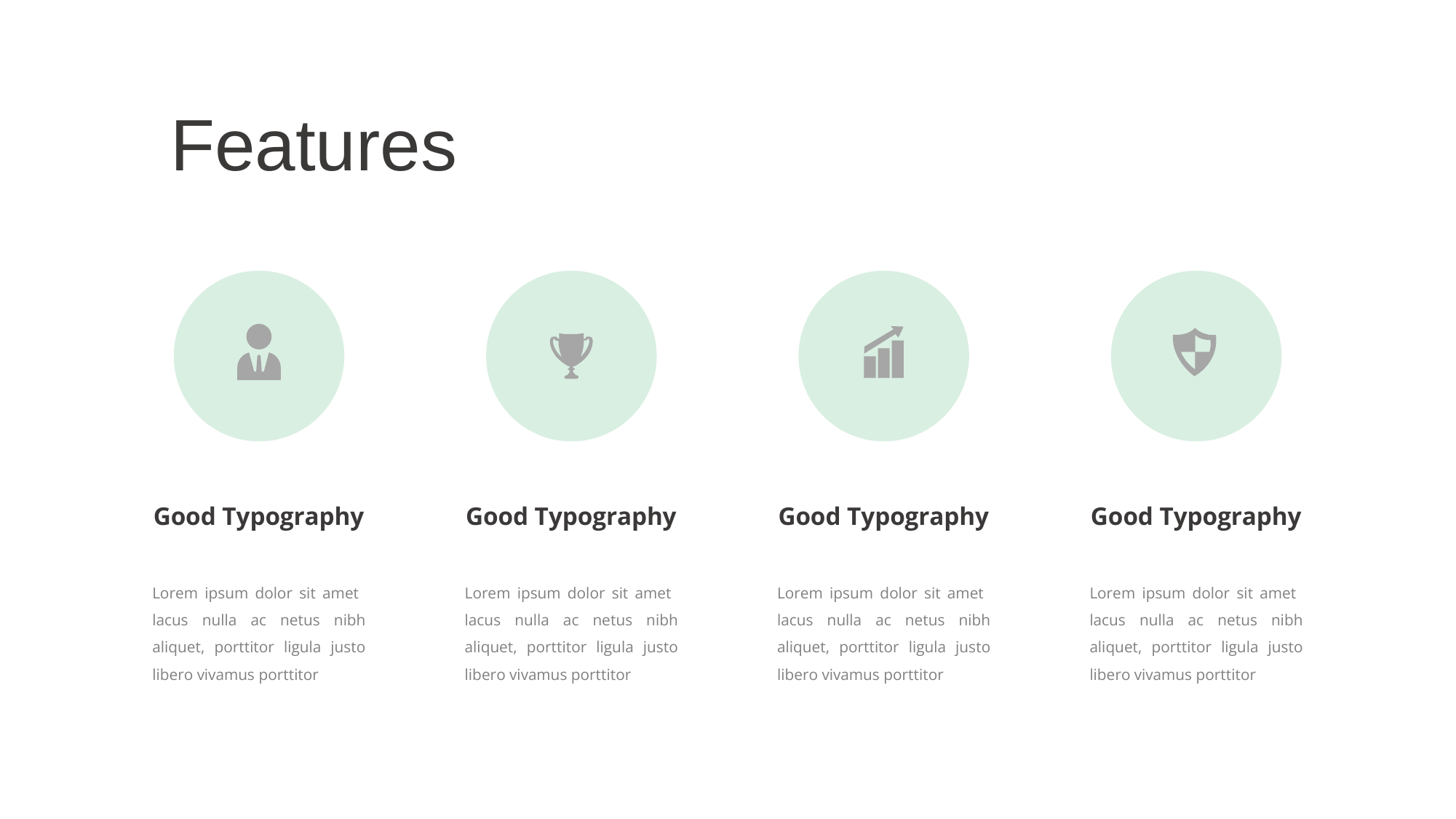

Features

Good Typography
Good Typography
Good Typography
Good Typography
Lorem ipsum dolor sit amet  lacus nulla ac netus nibh aliquet, porttitor ligula justo libero vivamus porttitor
Lorem ipsum dolor sit amet  lacus nulla ac netus nibh aliquet, porttitor ligula justo libero vivamus porttitor
Lorem ipsum dolor sit amet  lacus nulla ac netus nibh aliquet, porttitor ligula justo libero vivamus porttitor
Lorem ipsum dolor sit amet  lacus nulla ac netus nibh aliquet, porttitor ligula justo libero vivamus porttitor